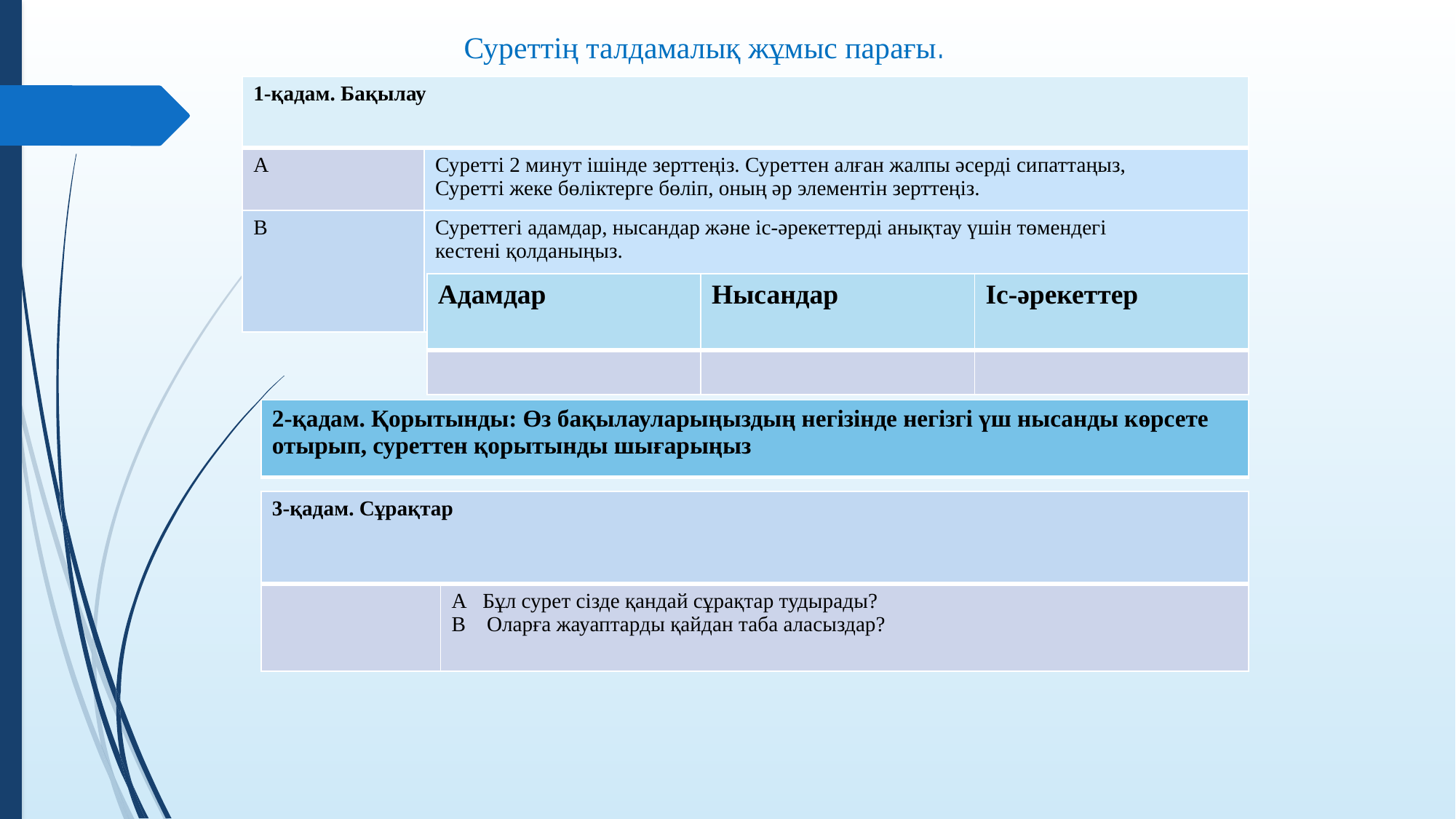

Суреттің талдамалық жұмыс парағы.
| 1-қадам. Бақылау |  |
| --- | --- |
| А | Суретті 2 минут ішінде зерттеңіз. Суреттен алған жалпы әсерді сипаттаңыз, Суретті жеке бөліктерге бөліп, оның әр элементін зерттеңіз. |
| В | Суреттегі адамдар, нысандар және іс-әрекеттерді анықтау үшін төмендегі кестені қолданыңыз. |
| Адамдар | Нысандар | Іс-әрекеттер |
| --- | --- | --- |
|  |  |  |
| 2-қадам. Қорытынды: Өз бақылауларыңыздың негізінде негізгі үш нысанды көрсете отырып, суреттен қорытынды шығарыңыз |
| --- |
| 3-қадам. Сұрақтар |  |
| --- | --- |
|  | А Бұл сурет сізде қандай сұрақтар тудырады? В Оларға жауаптарды қайдан таба аласыздар? |